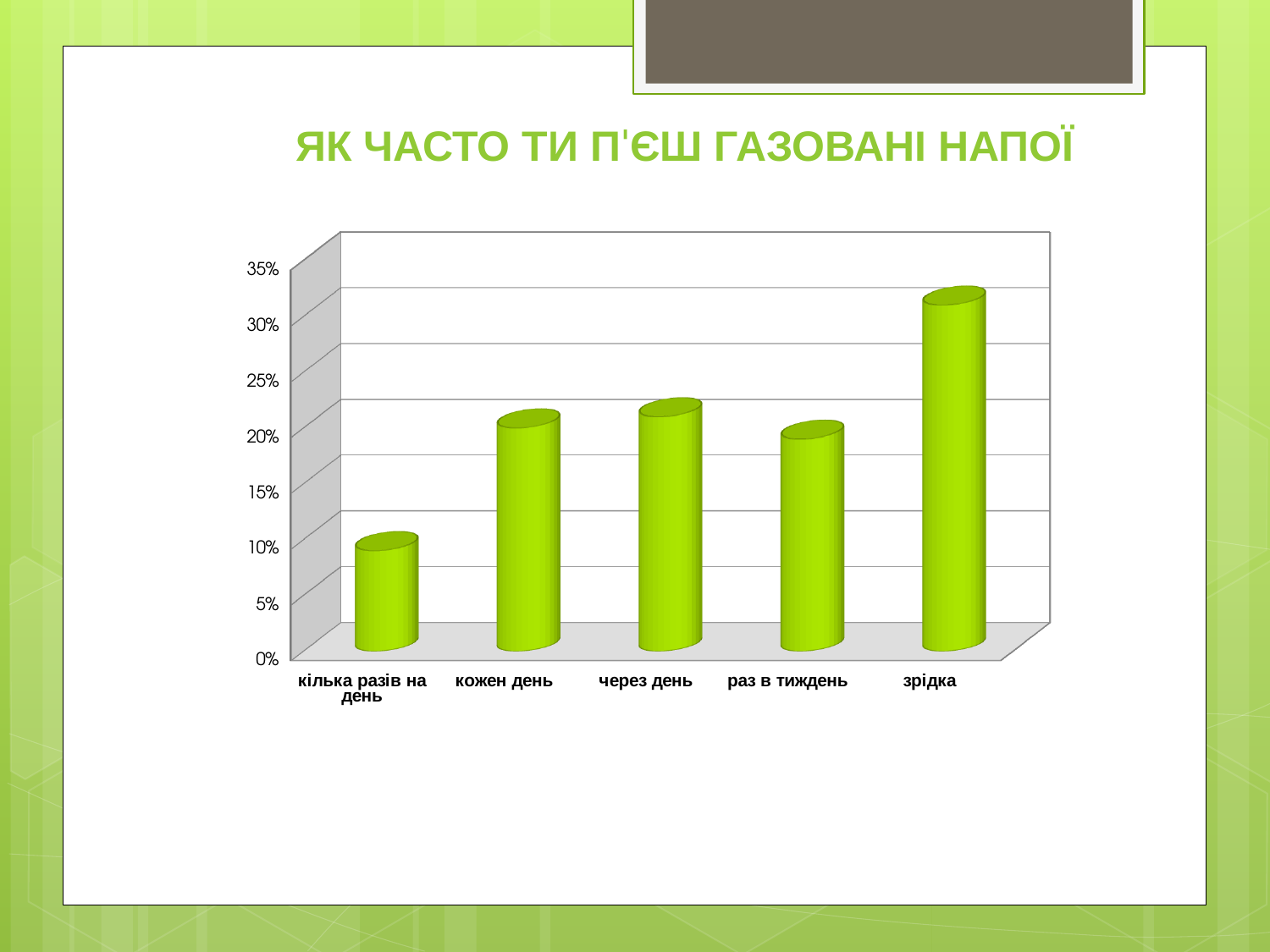

# Як часто ти п'єш газовані напої

[unsupported chart]